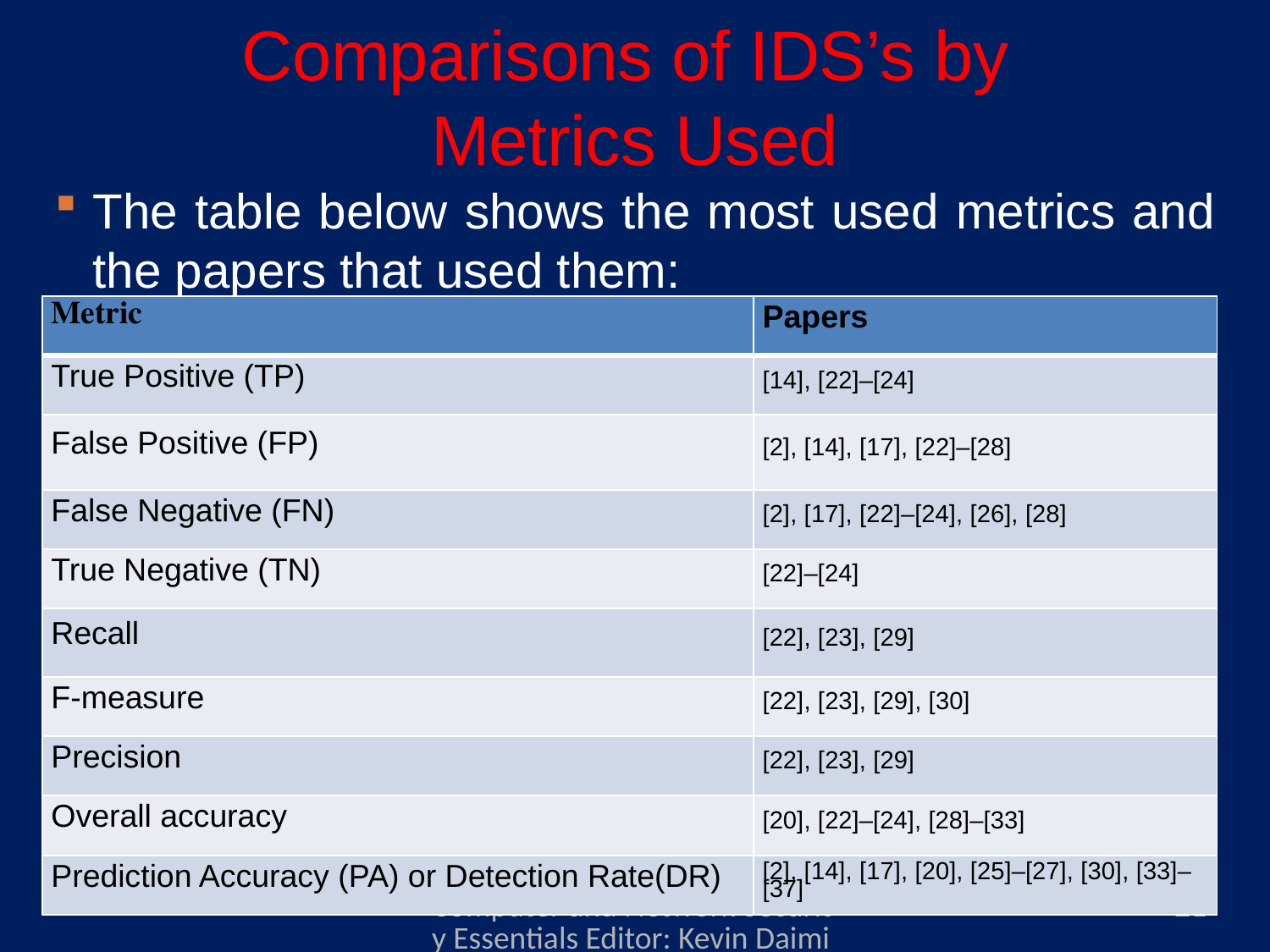

# Comparisons of IDS’s by Metrics Used
The table below shows the most used metrics and the papers that used them:
| Metric | Papers |
| --- | --- |
| True Positive (TP) | [14], [22]–[24] |
| False Positive (FP) | [2], [14], [17], [22]–[28] |
| False Negative (FN) | [2], [17], [22]–[24], [26], [28] |
| True Negative (TN) | [22]–[24] |
| Recall | [22], [23], [29] |
| F-measure | [22], [23], [29], [30] |
| Precision | [22], [23], [29] |
| Overall accuracy | [20], [22]–[24], [28]–[33] |
| Prediction Accuracy (PA) or Detection Rate(DR) | [2], [14], [17], [20], [25]–[27], [30], [33]–[37] |
Computer and Network Security Essentials Editor: Kevin Daimi Associate Editors: Guillermo Francia, Levent Ertaul, Luis H. Encinas, Eman El-Sheikh Published by Springer
21